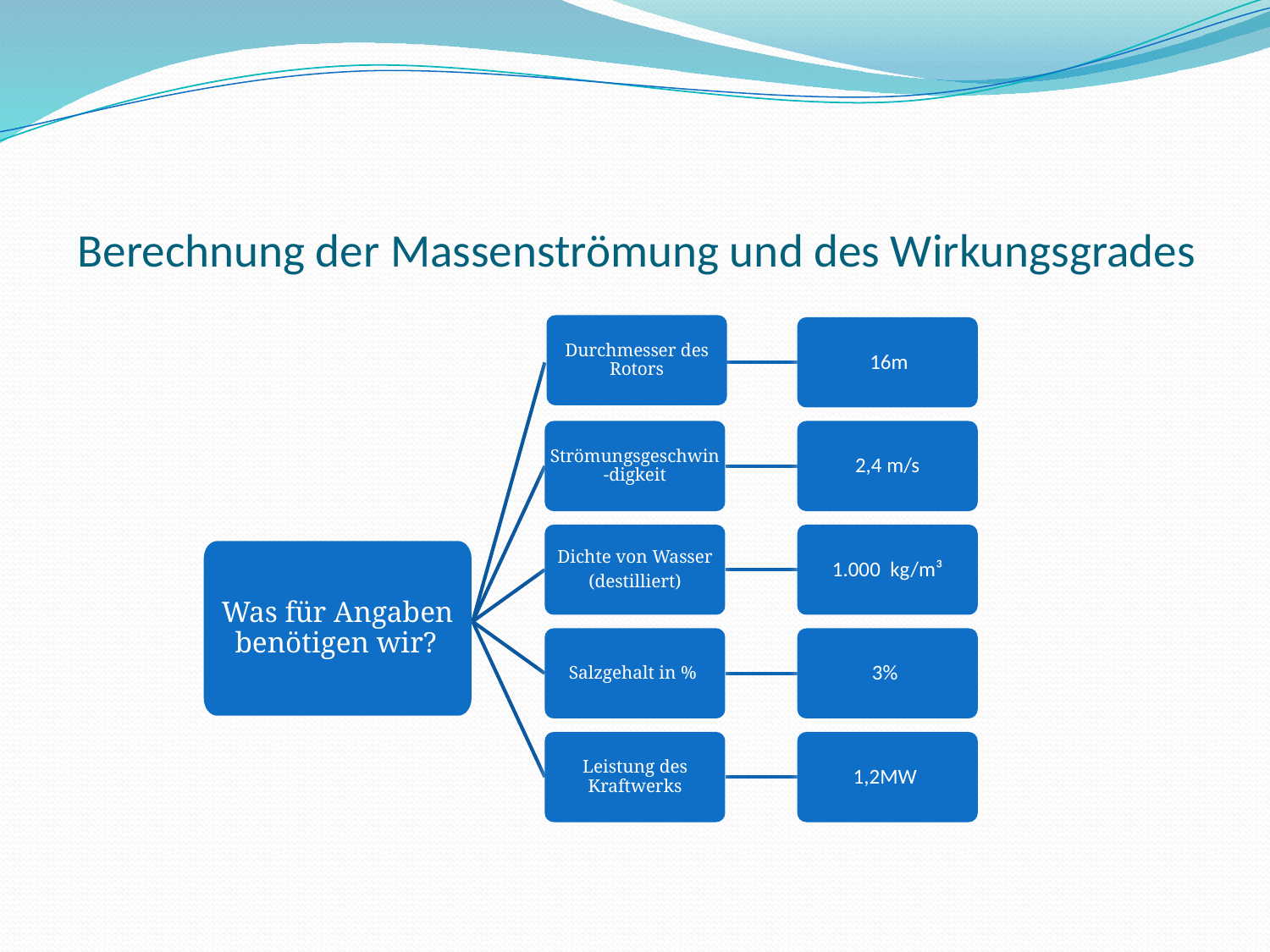

# Berechnung der Massenströmung und des Wirkungsgrades
Durchmesser des Rotors
 16m

Strömungsgeschwin-digkeit
 2,4 m/s

Dichte von Wasser
(destilliert)
1.000  kg/m³
Was für Angaben benötigen wir?

Salzgehalt in %
3%

Leistung des Kraftwerks
1,2MW